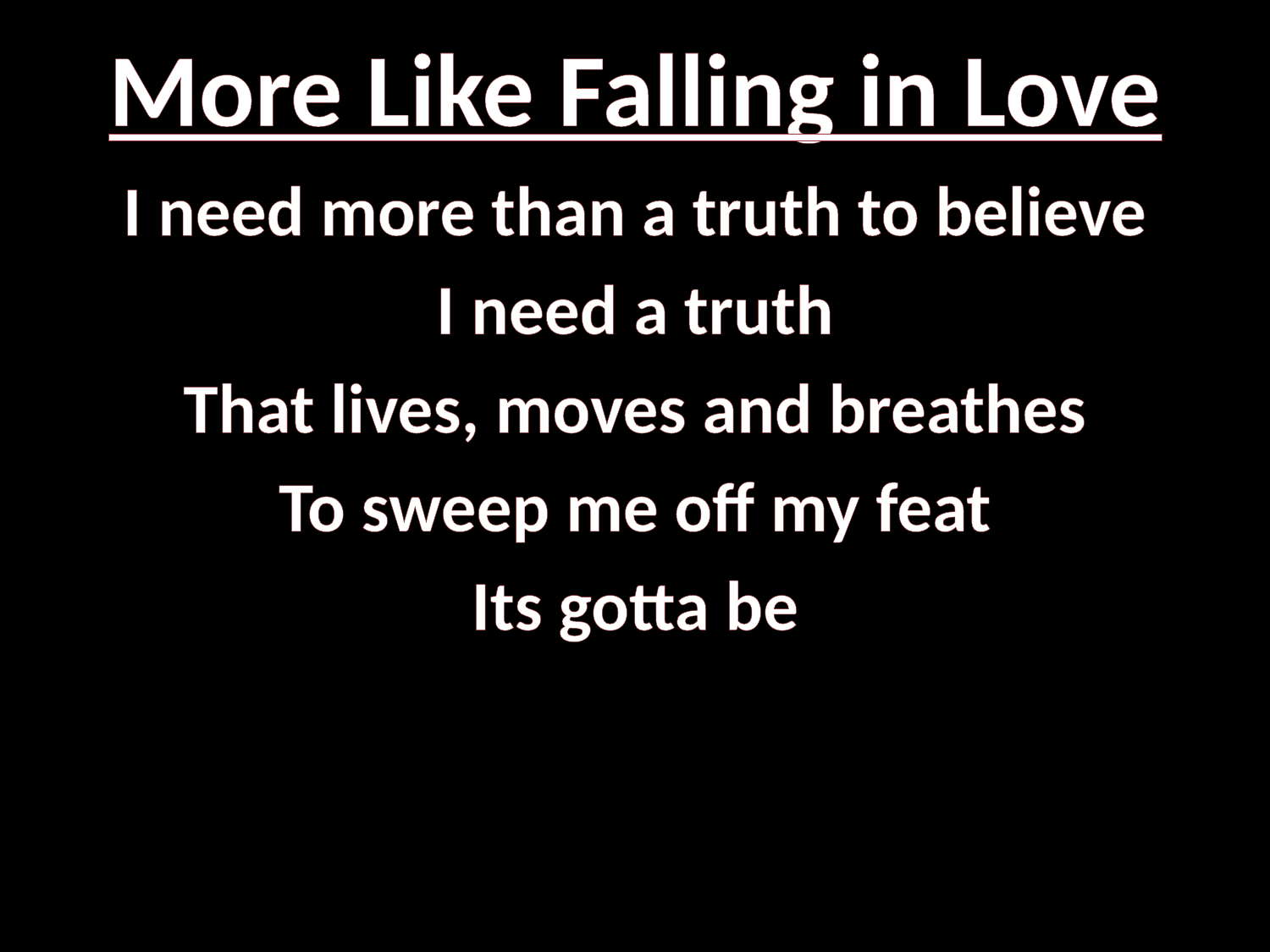

# More Like Falling in Love
I need more than a truth to believe
I need a truth
That lives, moves and breathes
To sweep me off my feat
Its gotta be